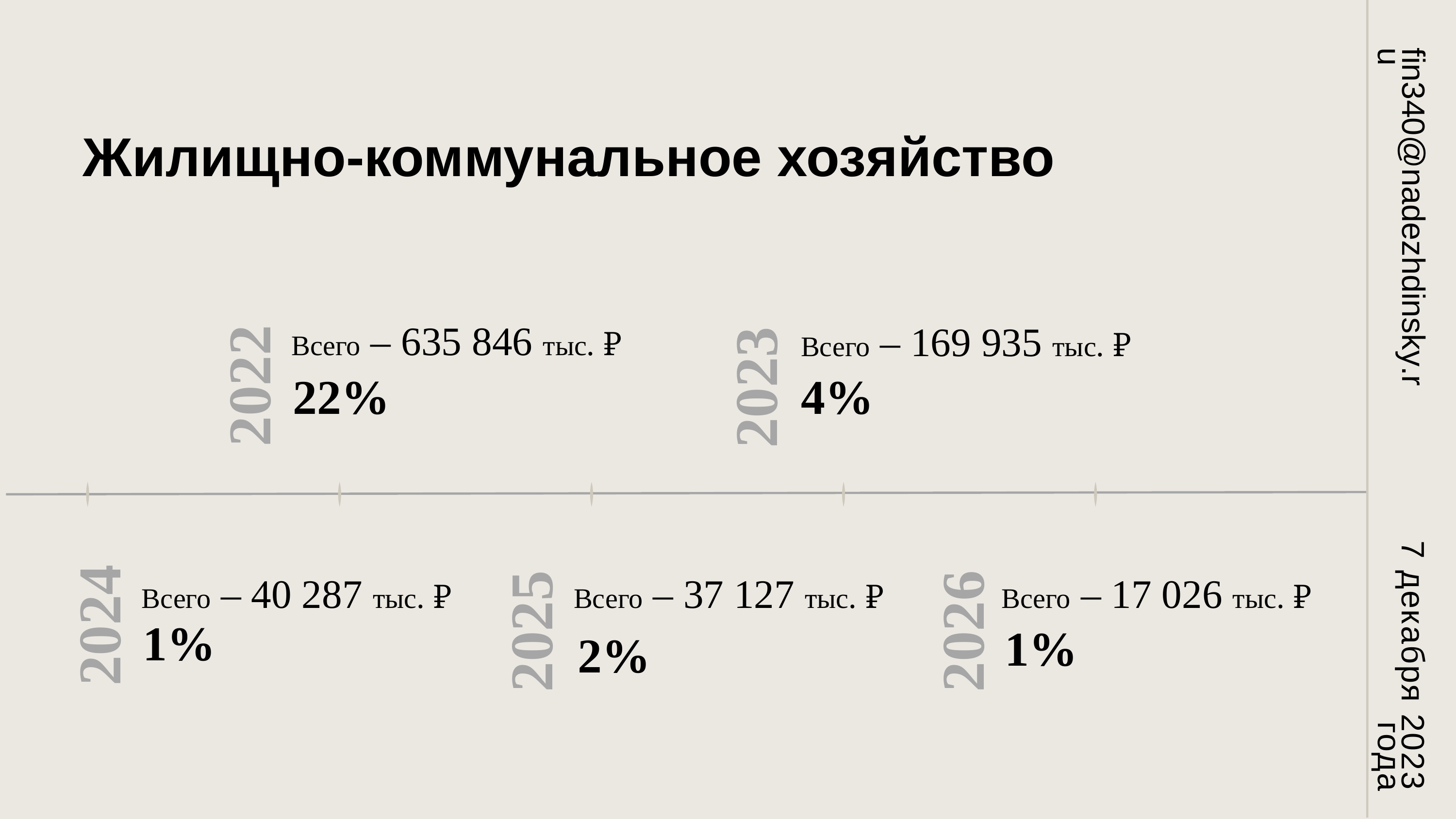

fin340@nadezhdinsky.ru

Жилищно-коммунальное хозяйство
Всего – 169 935 тыс. ₽
2023
Всего – 635 846 тыс. ₽
2022
22%
4%

7 декабря 2023 года
Всего – 40 287 тыс. ₽
Всего – 37 127 тыс. ₽
Всего – 17 026 тыс. ₽
2024
2025
2026
1%
1%
 2%